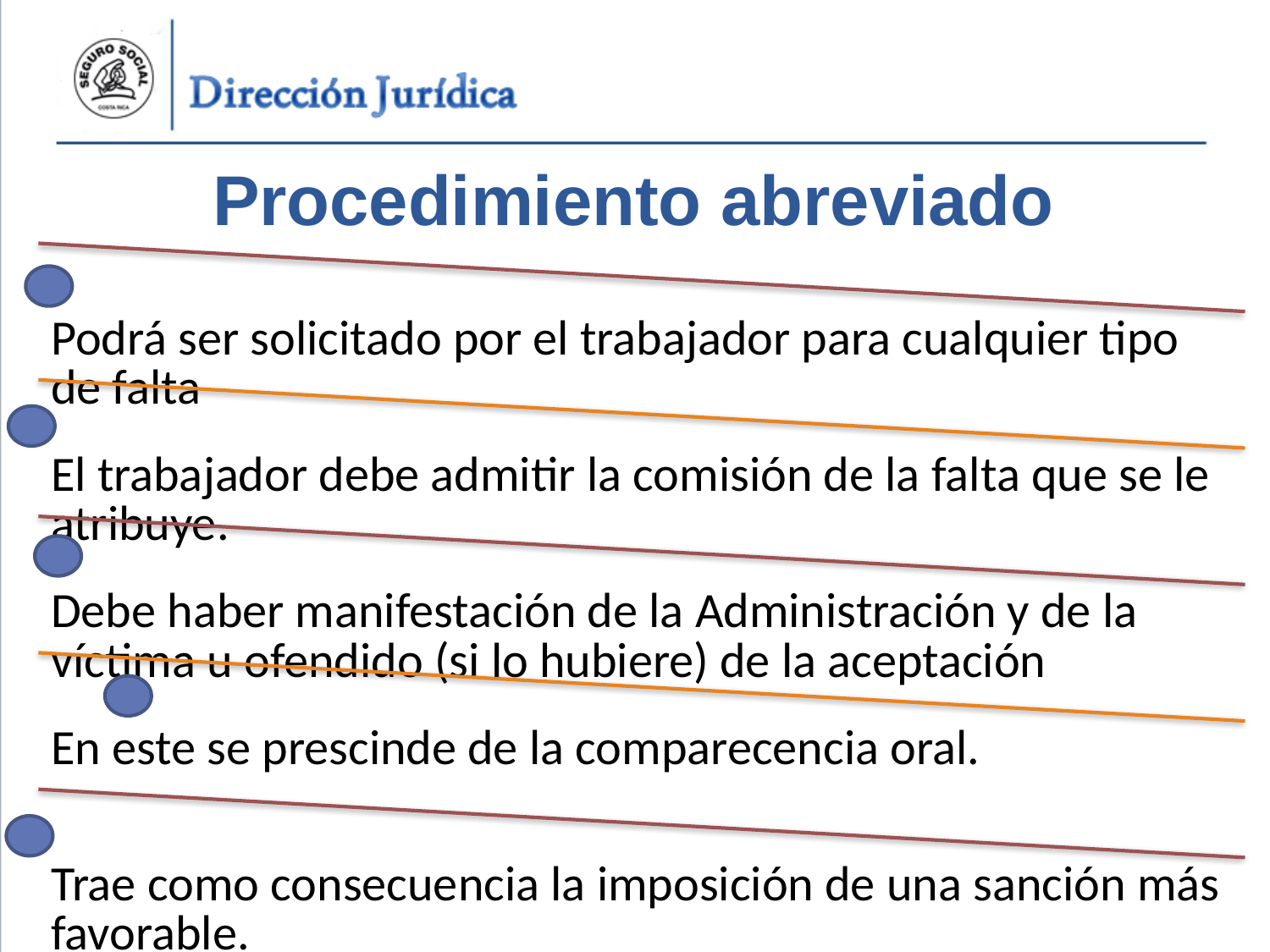

Procedimiento abreviado
Podrá ser solicitado por el trabajador para cualquier tipo de falta
El trabajador debe admitir la comisión de la falta que se le atribuye.
Debe haber manifestación de la Administración y de la víctima u ofendido (si lo hubiere) de la aceptación
Trae como consecuencia la imposición de una sanción más favorable.
En este se prescinde de la comparecencia oral.